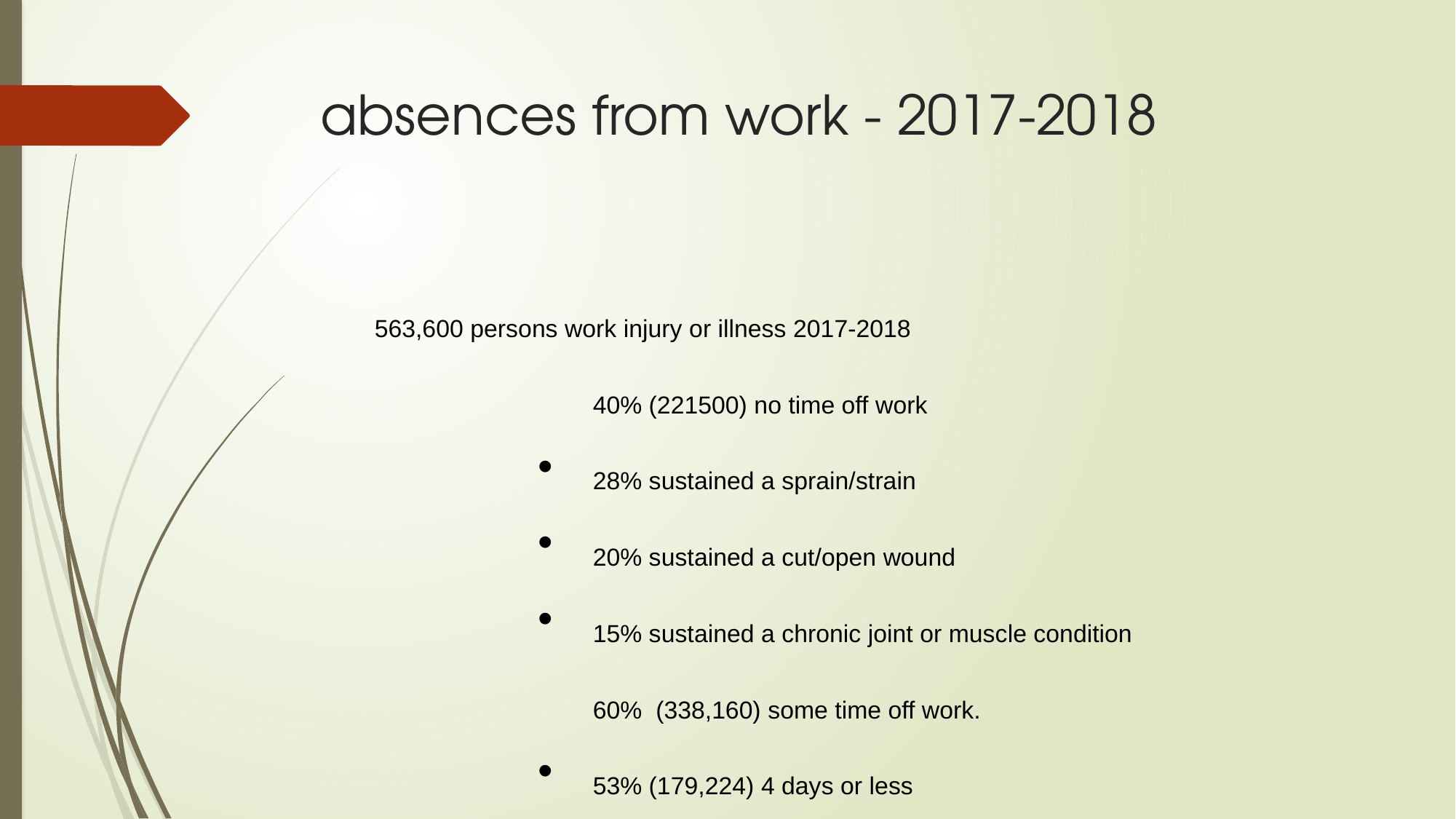

# absences from work - 2017-2018

563,600 persons work injury or illness 2017-2018
		40% (221500) no time off work
28% sustained a sprain/strain
20% sustained a cut/open wound
15% sustained a chronic joint or muscle condition
		60%  (338,160) some time off work.
53% (179,224) 4 days or less
47%  (158,935) 5 days or more (serious claim)